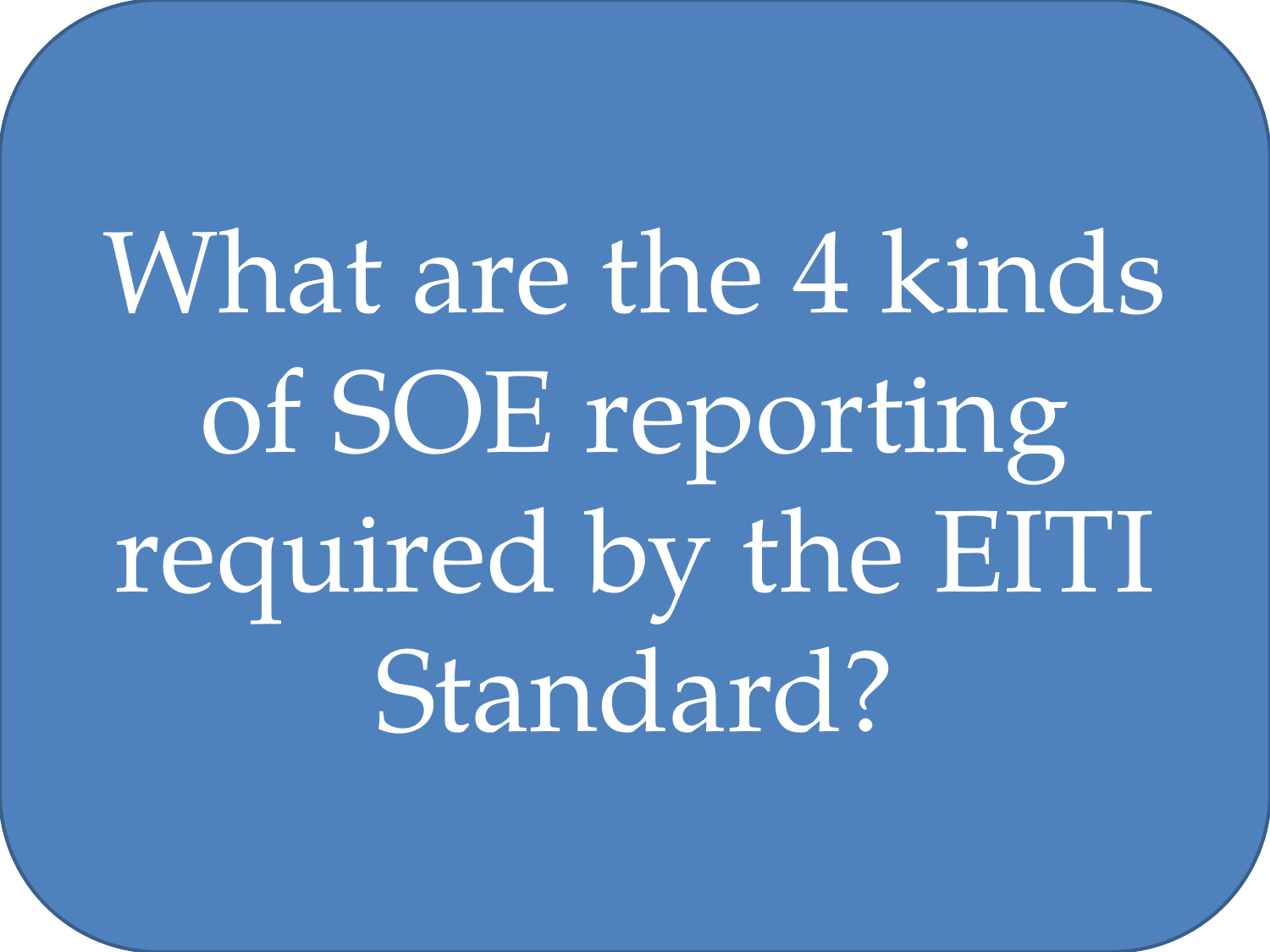

What are the 4 kinds of SOE reporting required by the EITI Standard?